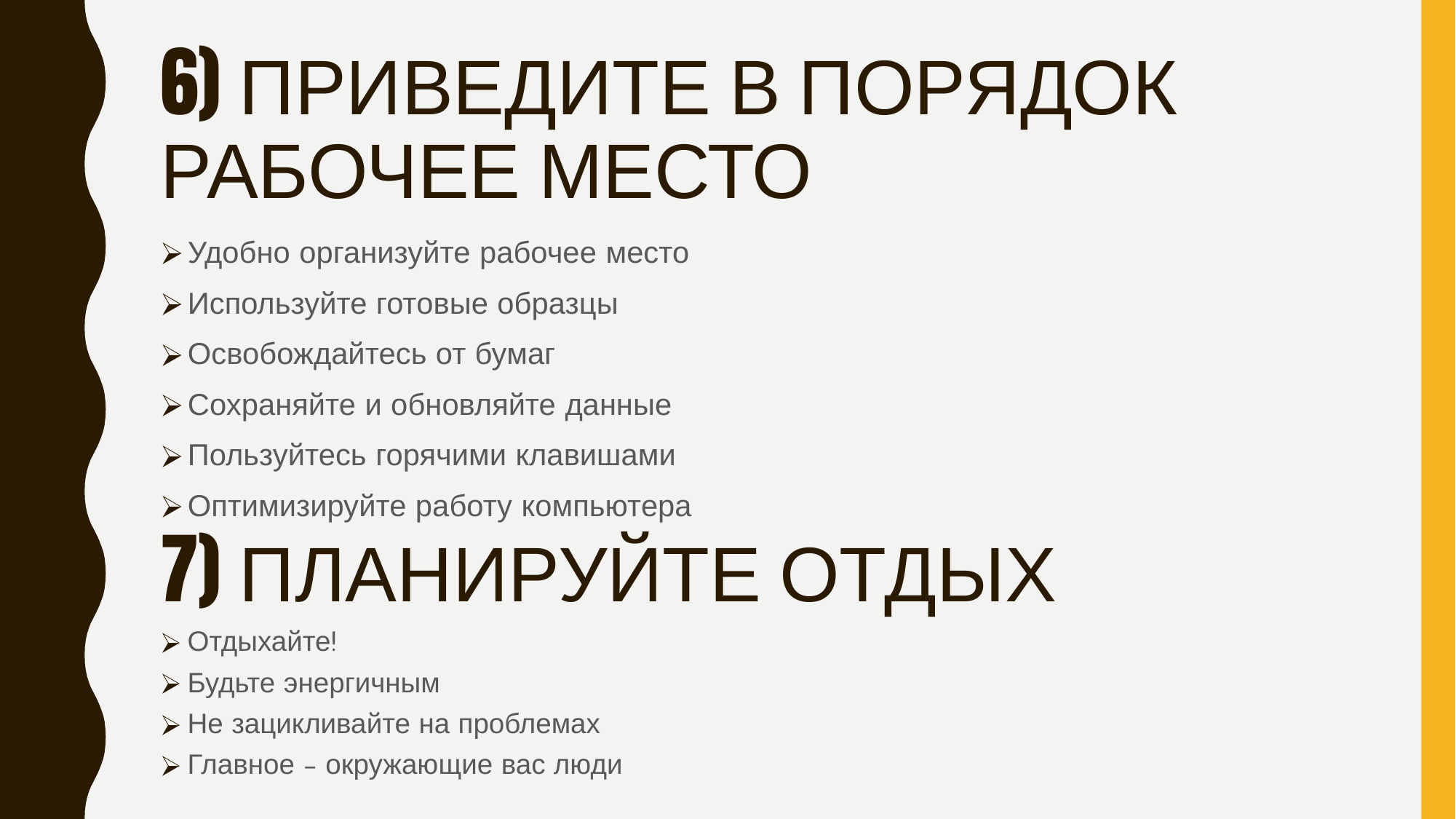

# 6) ПРИВЕДИТЕ В ПОРЯДОК РАБОЧЕЕ МЕСТО
Удобно организуйте рабочее место
Используйте готовые образцы
Освобождайтесь от бумаг
Сохраняйте и обновляйте данные
Пользуйтесь горячими клавишами
Оптимизируйте работу компьютера
7) ПЛАНИРУЙТЕ ОТДЫХ
Отдыхайте!
Будьте энергичным
Не зацикливайте на проблемах
Главное – окружающие вас люди